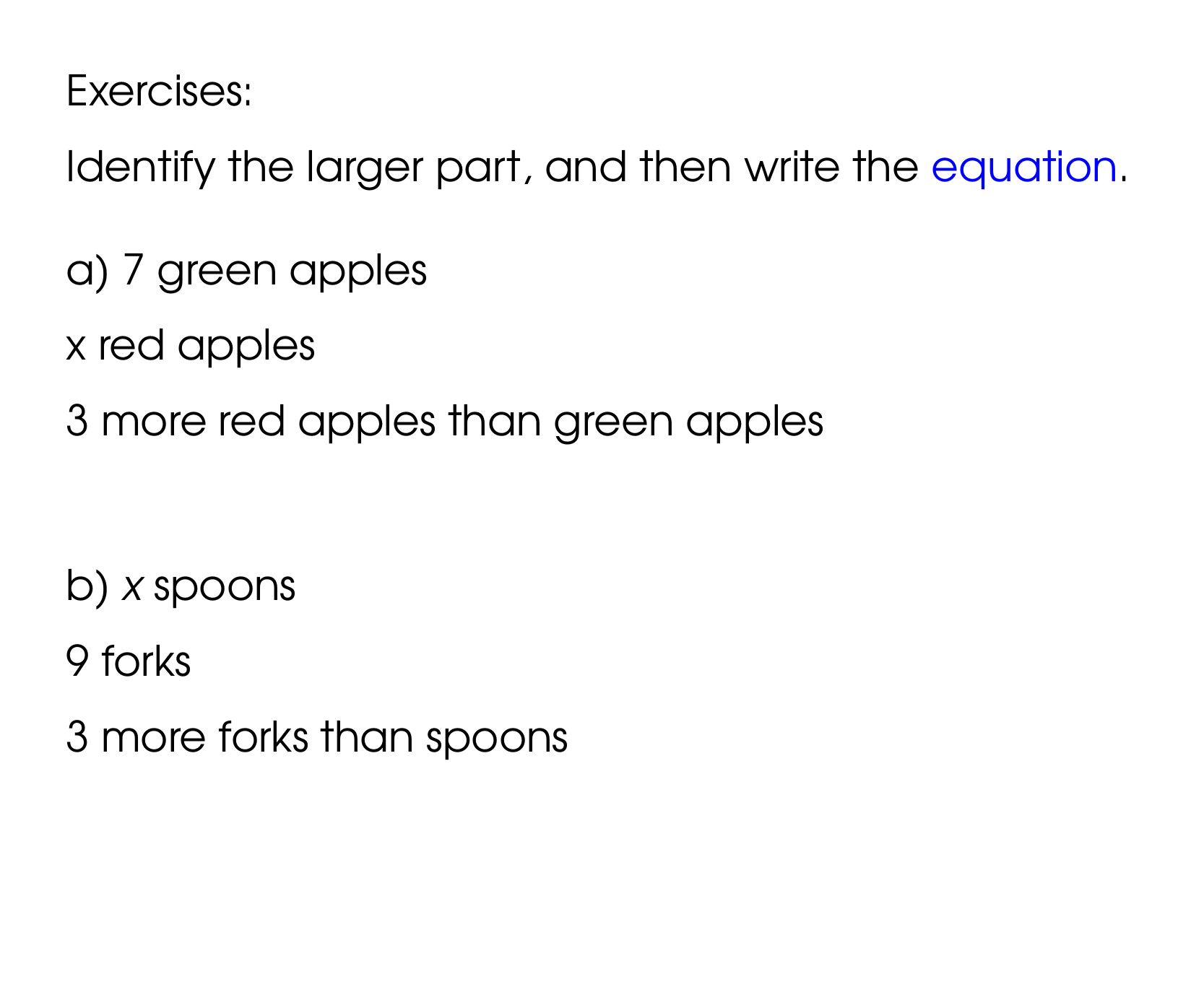

Exercises:
Identify the larger part, and then write the equation.
a) 7 green apples
x red apples
3 more red apples than green apples
b) x spoons
9 forks
3 more forks than spoons